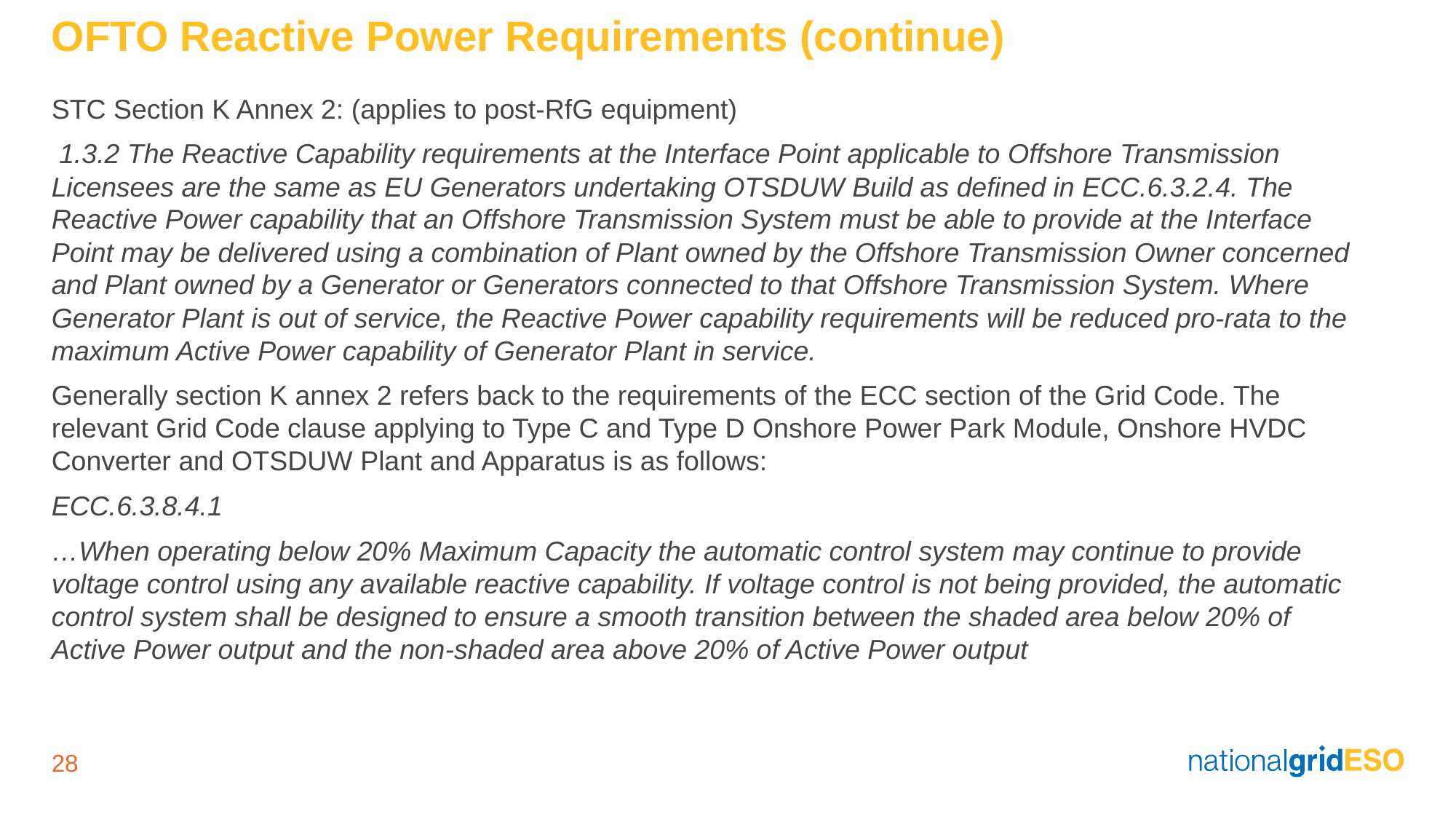

# OFTO Reactive Power Requirements (continue)
STC Section K Annex 2: (applies to post-RfG equipment)
 1.3.2 The Reactive Capability requirements at the Interface Point applicable to Offshore Transmission Licensees are the same as EU Generators undertaking OTSDUW Build as defined in ECC.6.3.2.4. The Reactive Power capability that an Offshore Transmission System must be able to provide at the Interface Point may be delivered using a combination of Plant owned by the Offshore Transmission Owner concerned and Plant owned by a Generator or Generators connected to that Offshore Transmission System. Where Generator Plant is out of service, the Reactive Power capability requirements will be reduced pro-rata to the maximum Active Power capability of Generator Plant in service.
Generally section K annex 2 refers back to the requirements of the ECC section of the Grid Code. The relevant Grid Code clause applying to Type C and Type D Onshore Power Park Module, Onshore HVDC Converter and OTSDUW Plant and Apparatus is as follows:
ECC.6.3.8.4.1
…When operating below 20% Maximum Capacity the automatic control system may continue to provide voltage control using any available reactive capability. If voltage control is not being provided, the automatic control system shall be designed to ensure a smooth transition between the shaded area below 20% of Active Power output and the non-shaded area above 20% of Active Power output